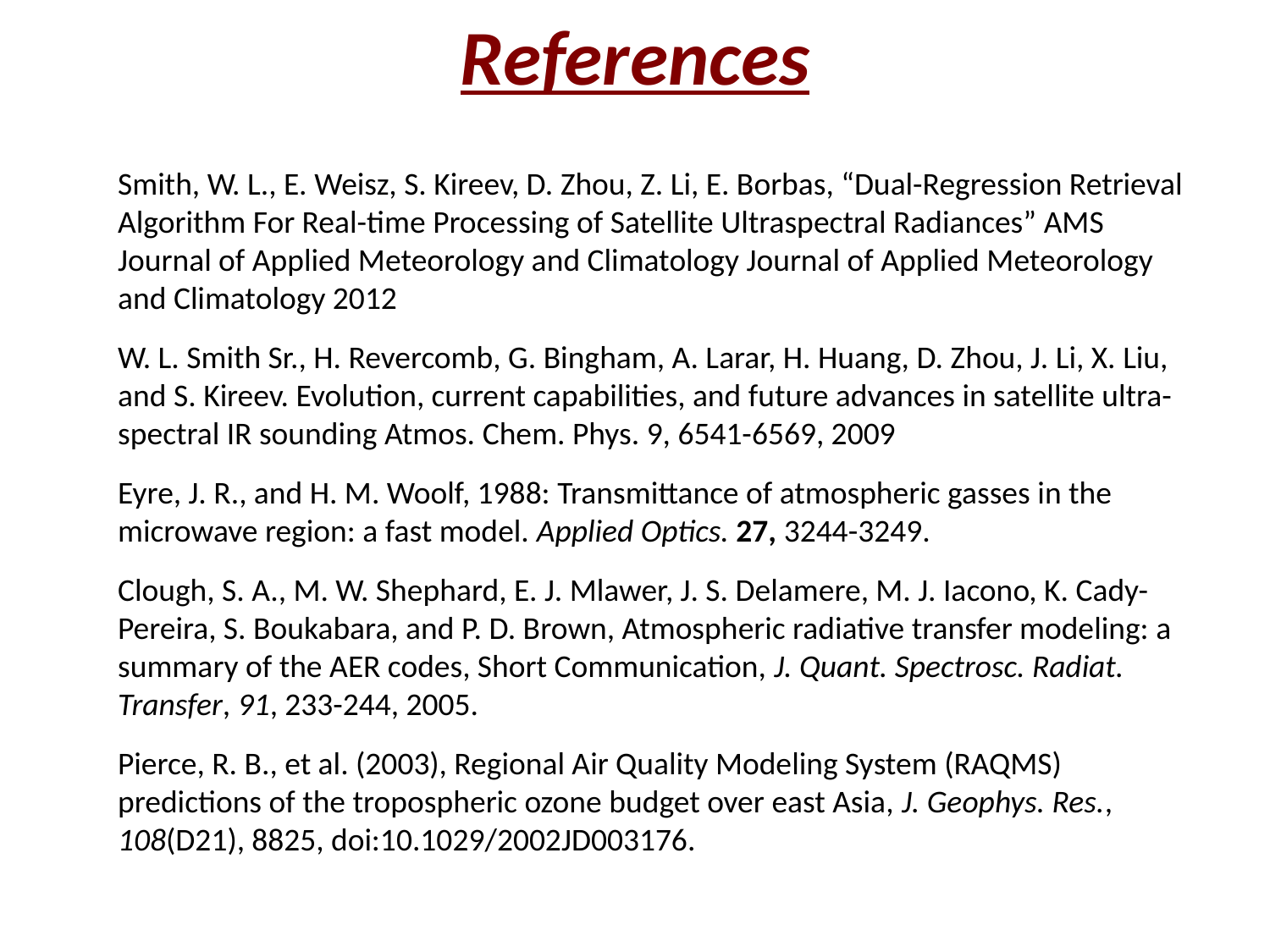

# References
Smith, W. L., E. Weisz, S. Kireev, D. Zhou, Z. Li, E. Borbas, “Dual-Regression Retrieval Algorithm For Real-time Processing of Satellite Ultraspectral Radiances” AMS Journal of Applied Meteorology and Climatology Journal of Applied Meteorology and Climatology 2012
W. L. Smith Sr., H. Revercomb, G. Bingham, A. Larar, H. Huang, D. Zhou, J. Li, X. Liu, and S. Kireev. Evolution, current capabilities, and future advances in satellite ultra-spectral IR sounding Atmos. Chem. Phys. 9, 6541-6569, 2009
Eyre, J. R., and H. M. Woolf, 1988: Transmittance of atmospheric gasses in the microwave region: a fast model. Applied Optics. 27, 3244-3249.
Clough, S. A., M. W. Shephard, E. J. Mlawer, J. S. Delamere, M. J. Iacono, K. Cady-Pereira, S. Boukabara, and P. D. Brown, Atmospheric radiative transfer modeling: a summary of the AER codes, Short Communication, J. Quant. Spectrosc. Radiat. Transfer, 91, 233-244, 2005.
Pierce, R. B., et al. (2003), Regional Air Quality Modeling System (RAQMS) predictions of the tropospheric ozone budget over east Asia, J. Geophys. Res., 108(D21), 8825, doi:10.1029/2002JD003176.